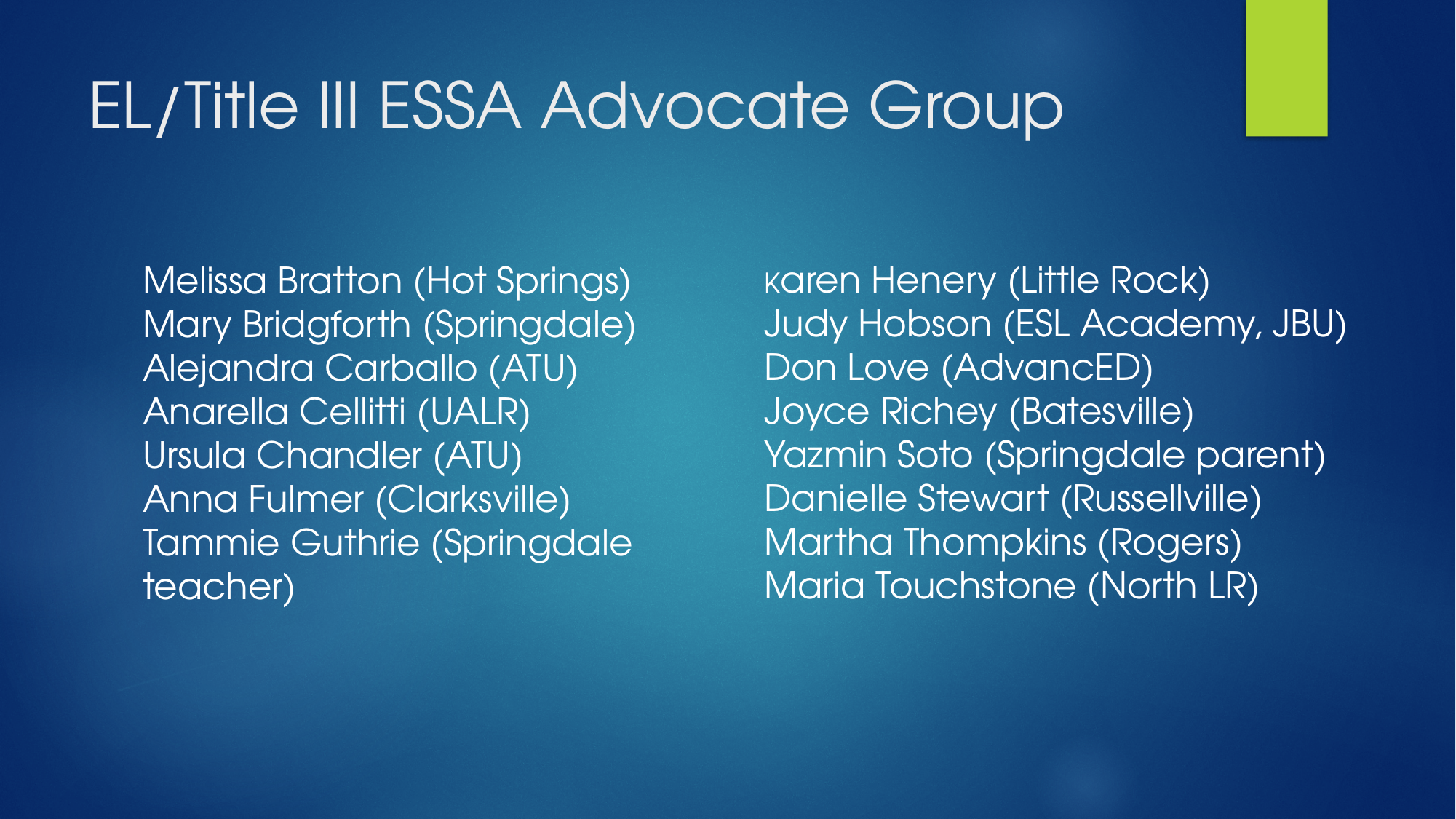

# EL/Title III ESSA Advocate Group
Karen Henery (Little Rock)
Judy Hobson (ESL Academy, JBU)
Don Love (AdvancED)
Joyce Richey (Batesville)
Yazmin Soto (Springdale parent)
Danielle Stewart (Russellville)
Martha Thompkins (Rogers)
Maria Touchstone (North LR)
Melissa Bratton (Hot Springs)
Mary Bridgforth (Springdale)
Alejandra Carballo (ATU)
Anarella Cellitti (UALR)
Ursula Chandler (ATU)
Anna Fulmer (Clarksville)
Tammie Guthrie (Springdale teacher)